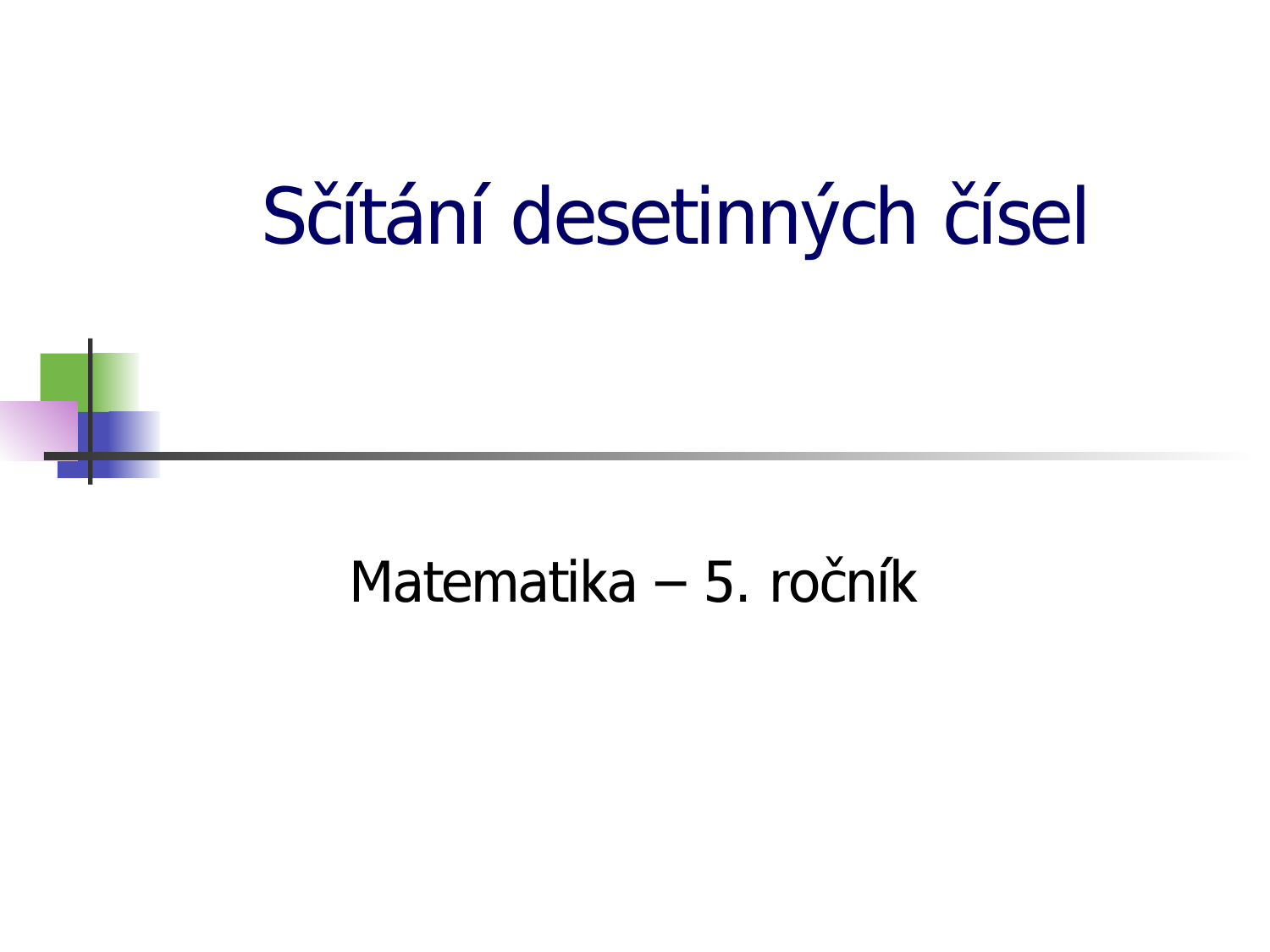

# Sčítání desetinných čísel
Matematika – 5. ročník